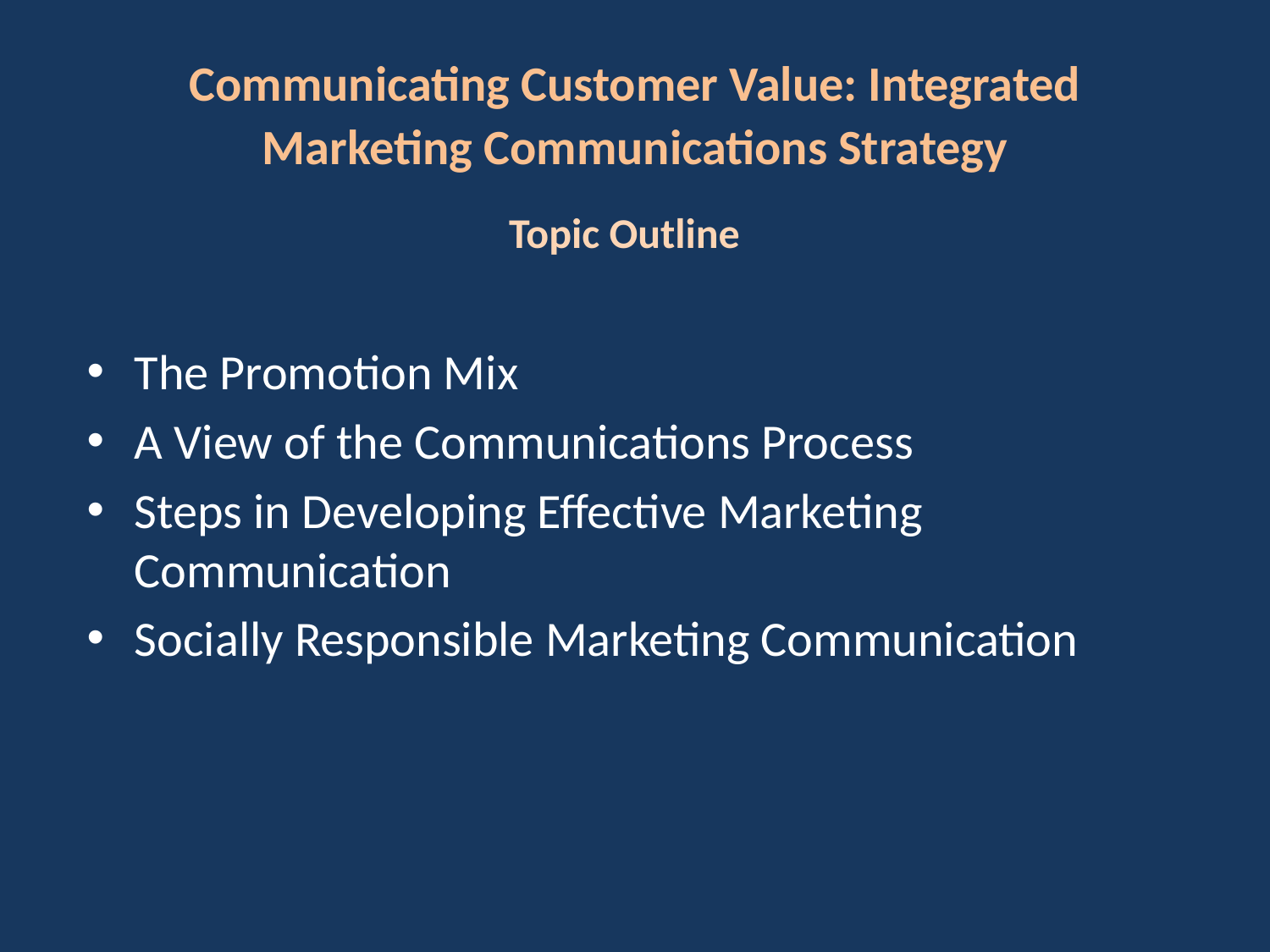

# Communicating Customer Value: Integrated Marketing Communications Strategy
Topic Outline
The Promotion Mix
A View of the Communications Process
Steps in Developing Effective Marketing Communication
Socially Responsible Marketing Communication